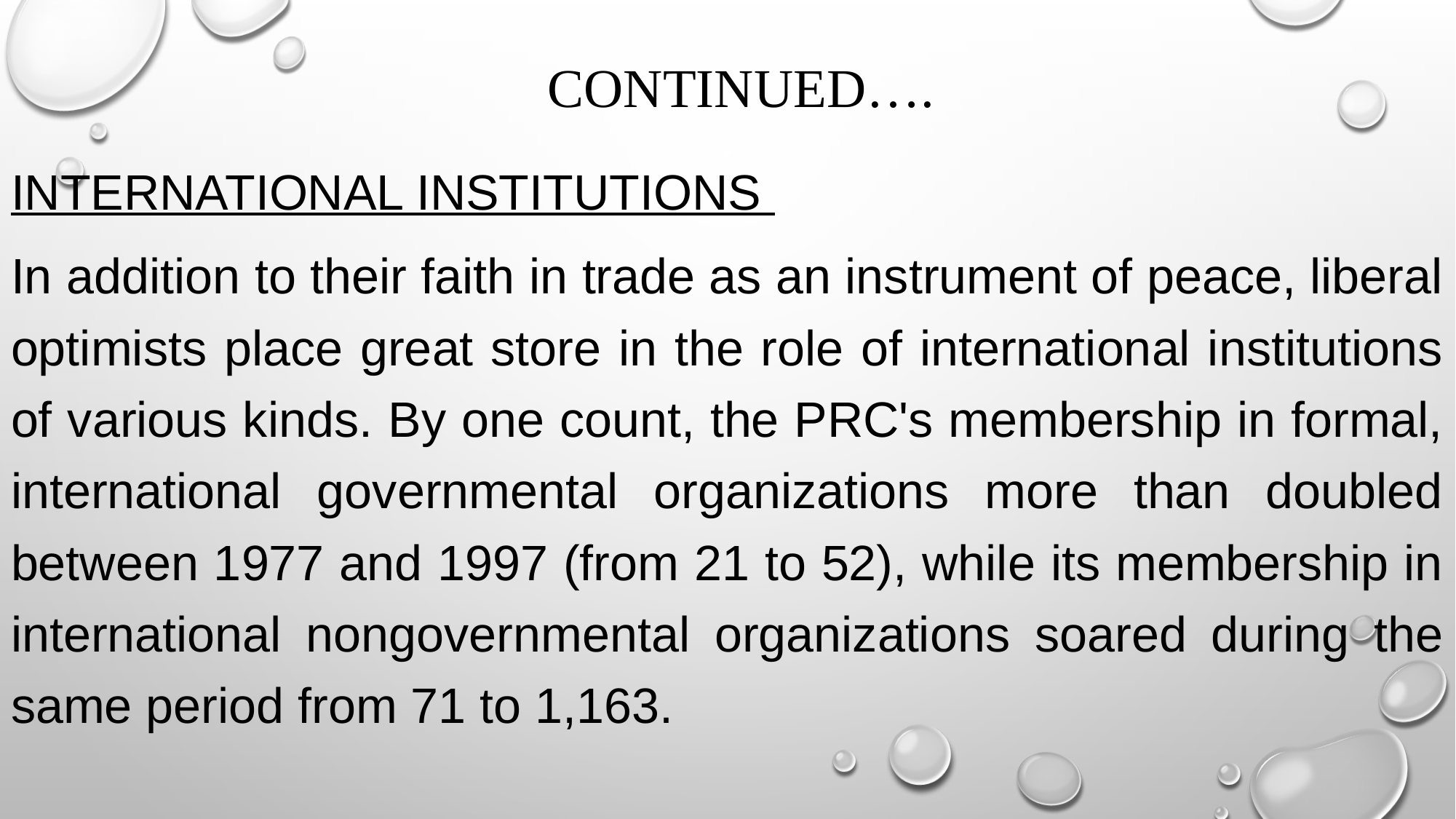

# continued….
INTERNATIONAL INSTITUTIONS
In addition to their faith in trade as an instrument of peace, liberal optimists place great store in the role of international institutions of various kinds. By one count, the PRC's membership in formal, international governmental organizations more than doubled between 1977 and 1997 (from 21 to 52), while its membership in international nongovernmental organizations soared during the same period from 71 to 1,163.